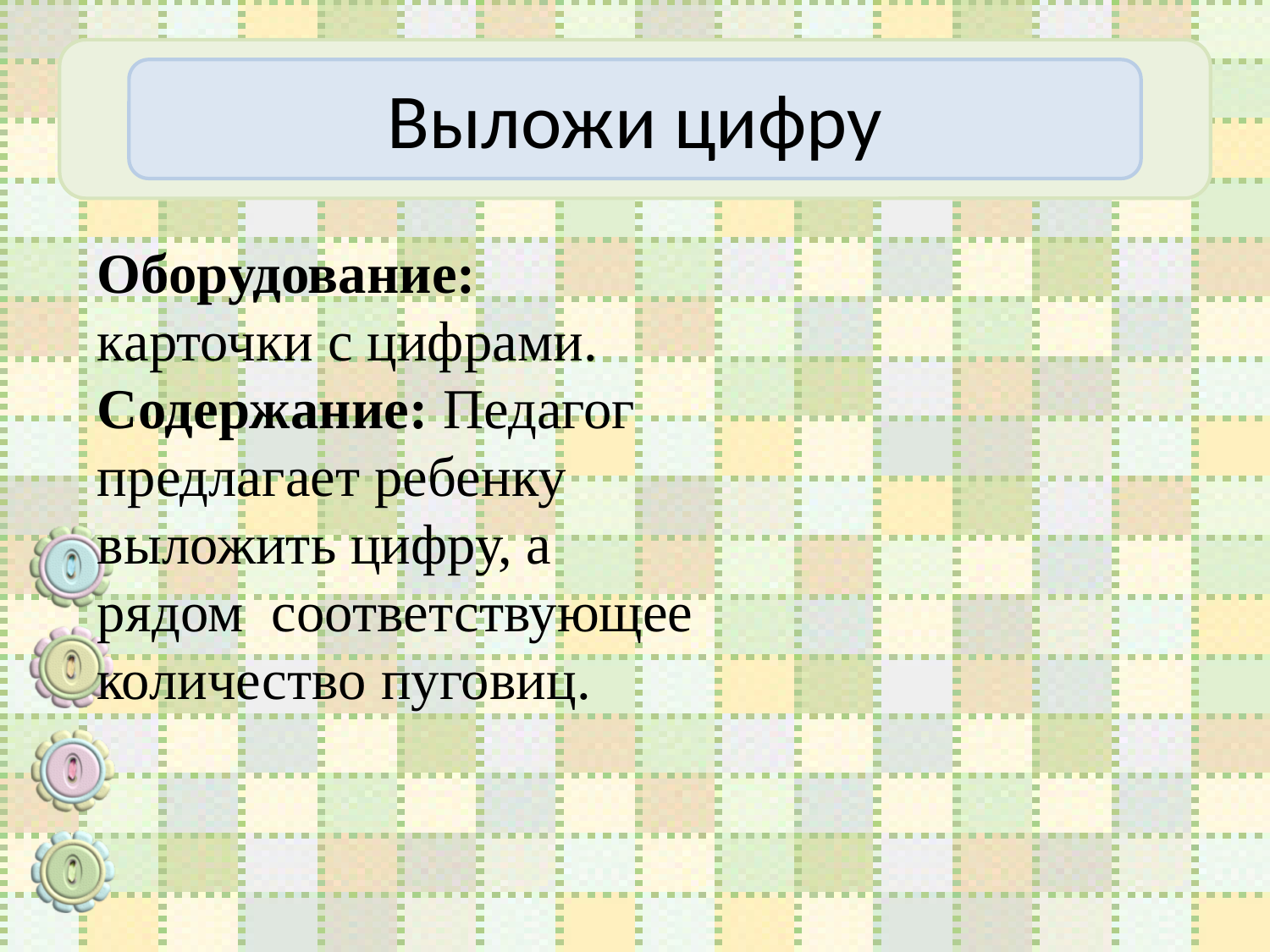

# Выложи цифру
Оборудование:  карточки с цифрами.
Содержание: Педагог предлагает ребенку выложить цифру, а рядом  соответствующее количество пуговиц.